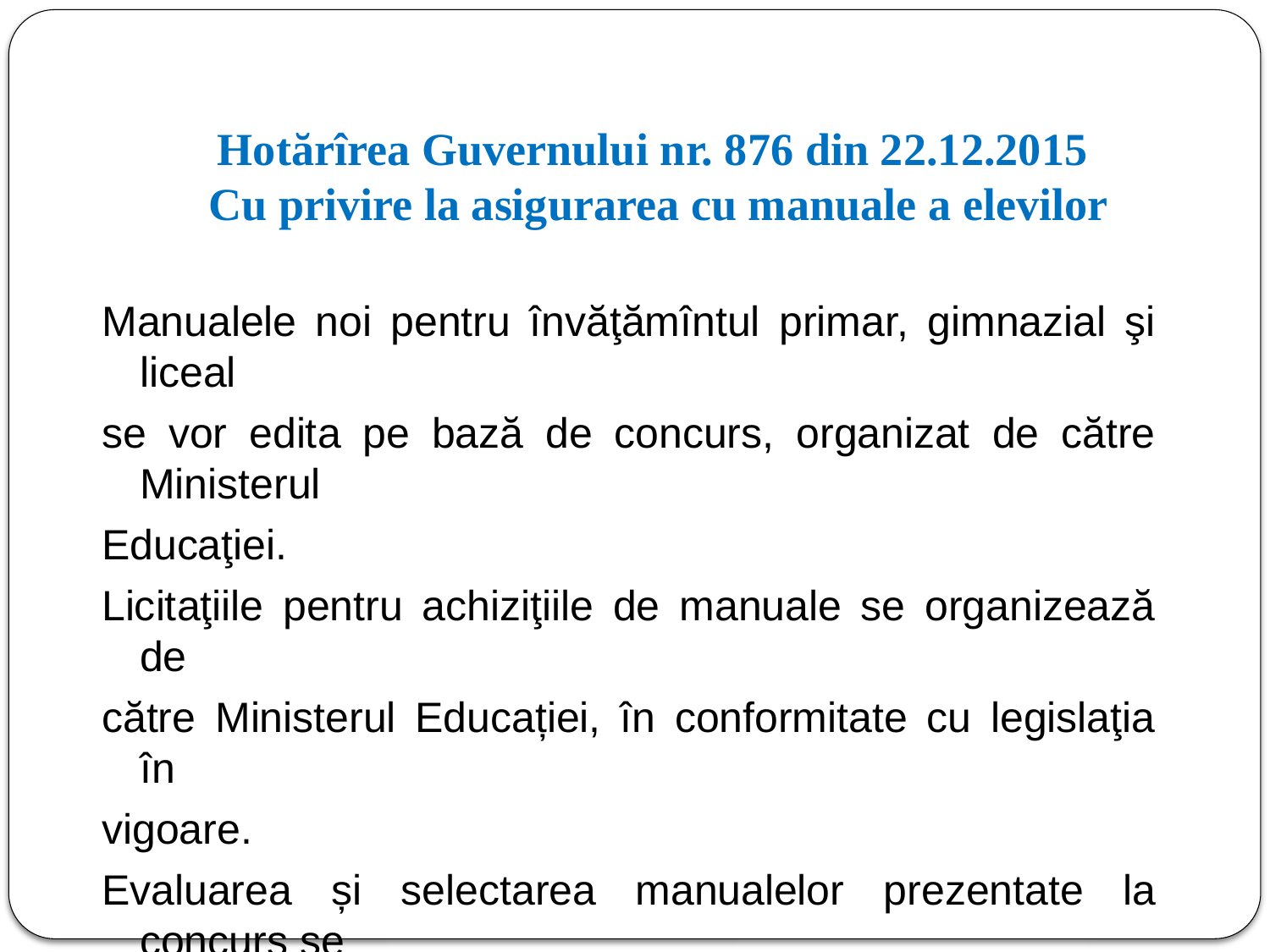

# Hotărîrea Guvernului nr. 876 din 22.12.2015 Cu privire la asigurarea cu manuale a elevilor
Manualele noi pentru învăţămîntul primar, gimnazial şi liceal
se vor edita pe bază de concurs, organizat de către Ministerul
Educaţiei.
Licitaţiile pentru achiziţiile de manuale se organizează de
către Ministerul Educației, în conformitate cu legislaţia în
vigoare.
Evaluarea și selectarea manualelor prezentate la concurs se
face în baza Regulamentului elaborat și aprobat de către
Ministerul Educației.